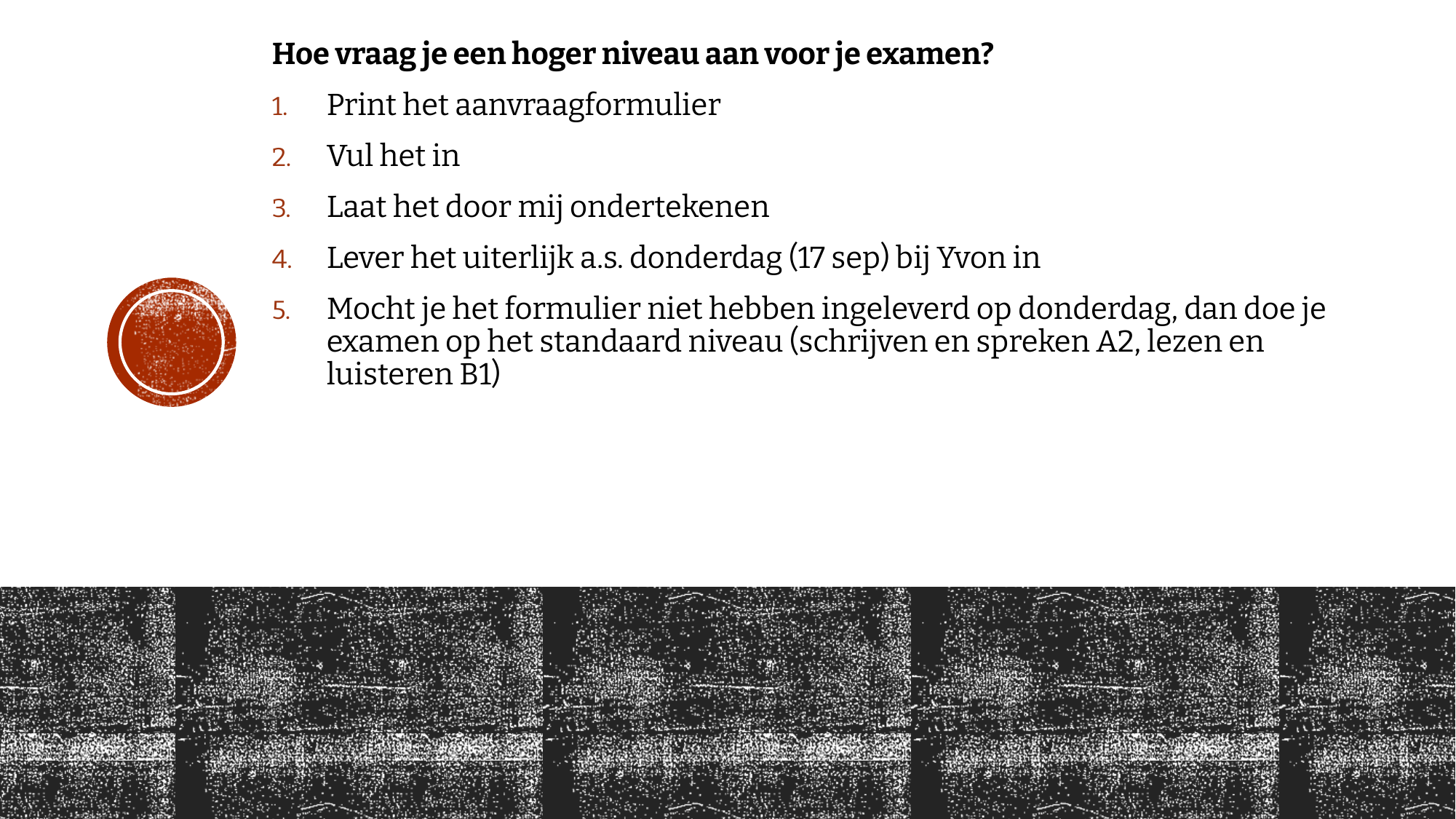

Hoe vraag je een hoger niveau aan voor je examen?
Print het aanvraagformulier
Vul het in
Laat het door mij ondertekenen
Lever het uiterlijk a.s. donderdag (17 sep) bij Yvon in
Mocht je het formulier niet hebben ingeleverd op donderdag, dan doe je examen op het standaard niveau (schrijven en spreken A2, lezen en luisteren B1)